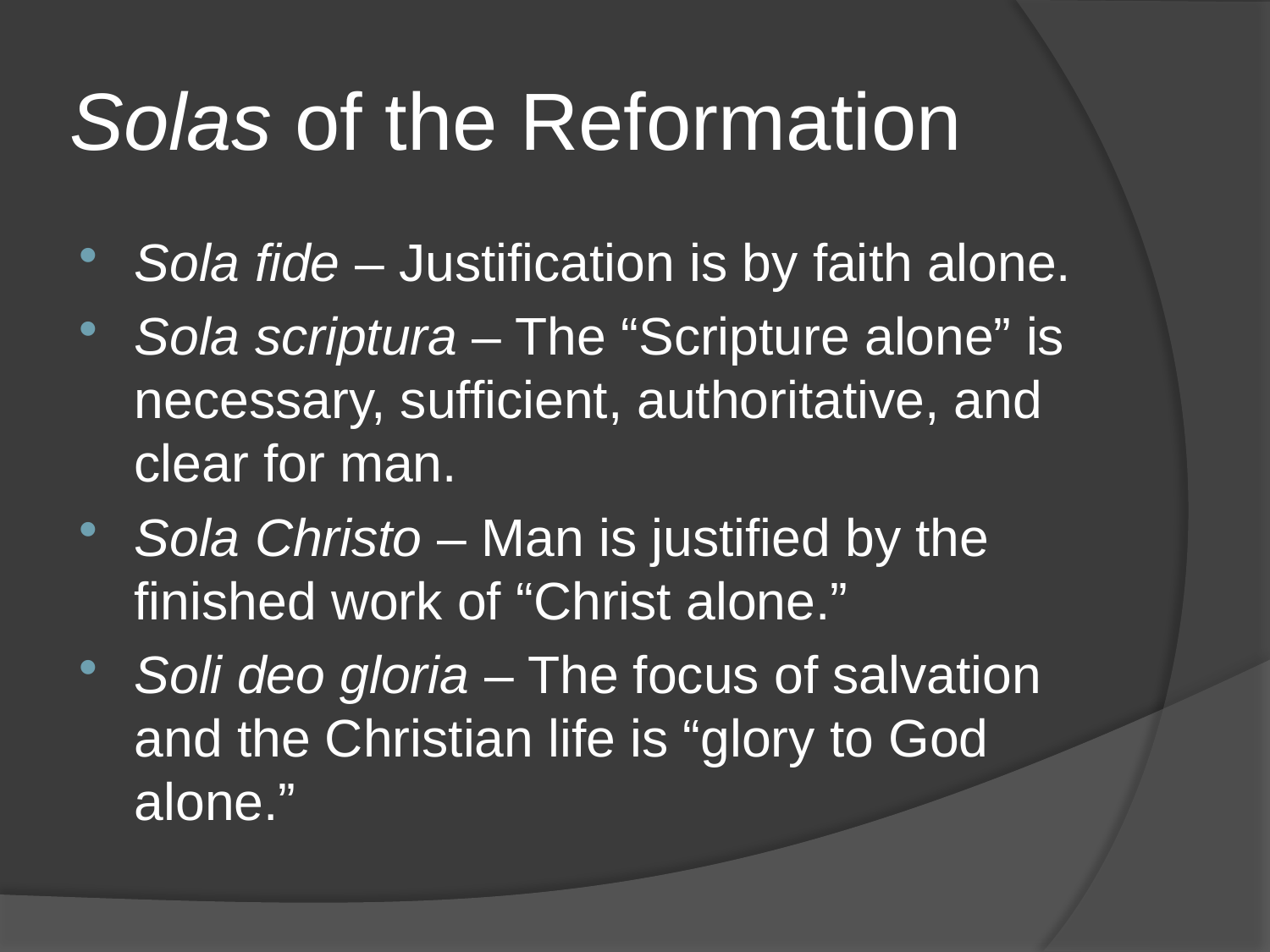

# Solas of the Reformation
Sola fide – Justification is by faith alone.
Sola scriptura – The “Scripture alone” is necessary, sufficient, authoritative, and clear for man.
Sola Christo – Man is justified by the finished work of “Christ alone.”
Soli deo gloria – The focus of salvation and the Christian life is “glory to God alone.”